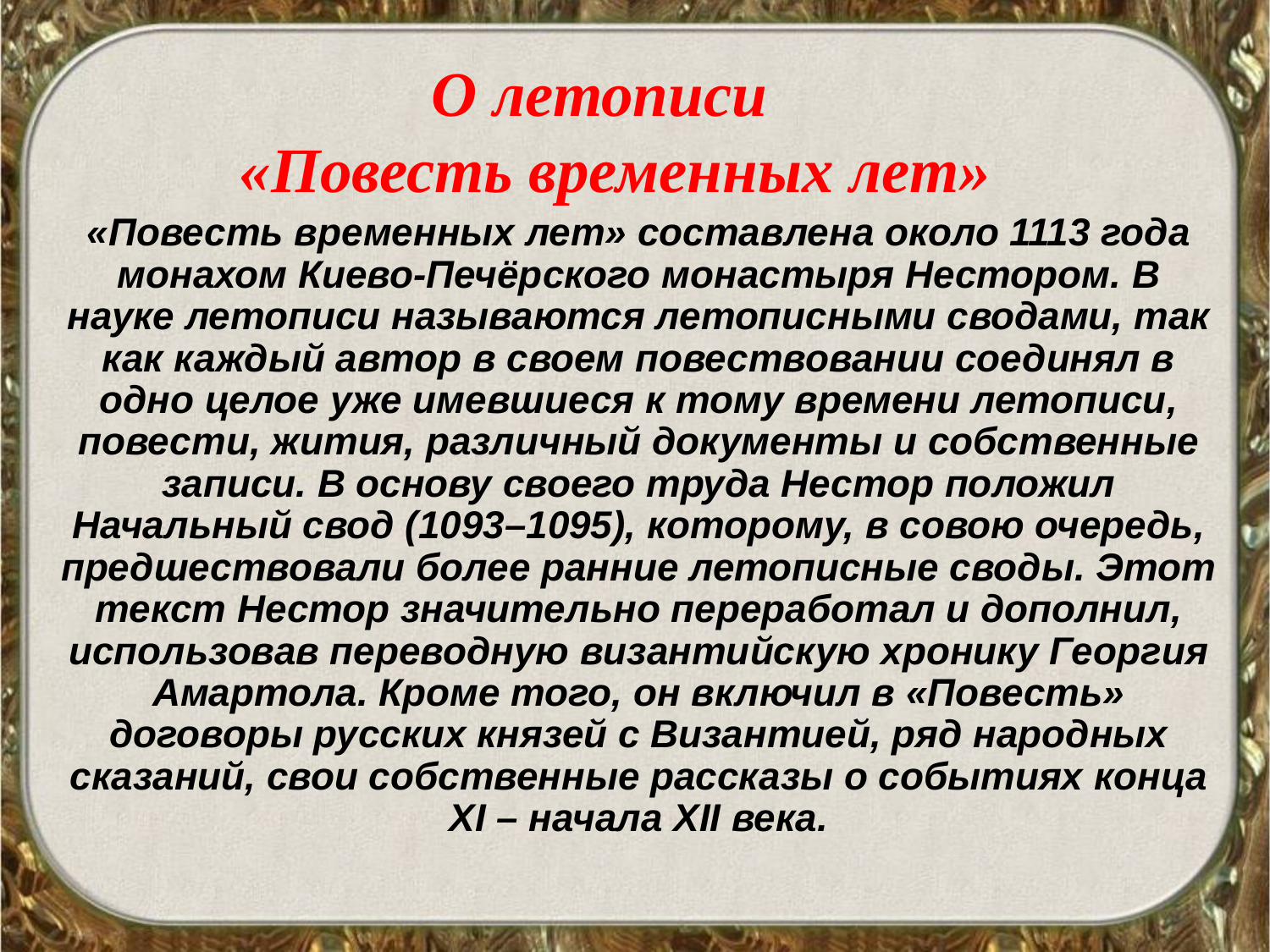

О летописи
«Повесть временных лет»
	«Повесть временных лет» составлена около 1113 года монахом Киево-Печёрского монастыря Нестором. В науке летописи называются летописными сводами, так как каждый автор в своем повествовании соединял в одно целое уже имевшиеся к тому времени летописи, повести, жития, различный документы и собственные записи. В основу своего труда Нестор положил Начальный свод (1093–1095), которому, в совою очередь, предшествовали более ранние летописные своды. Этот текст Нестор значительно переработал и дополнил, использовав переводную византийскую хронику Георгия Амартола. Кроме того, он включил в «Повесть» договоры русских князей с Византией, ряд народных сказаний, свои собственные рассказы о событиях конца XI – начала XII века.